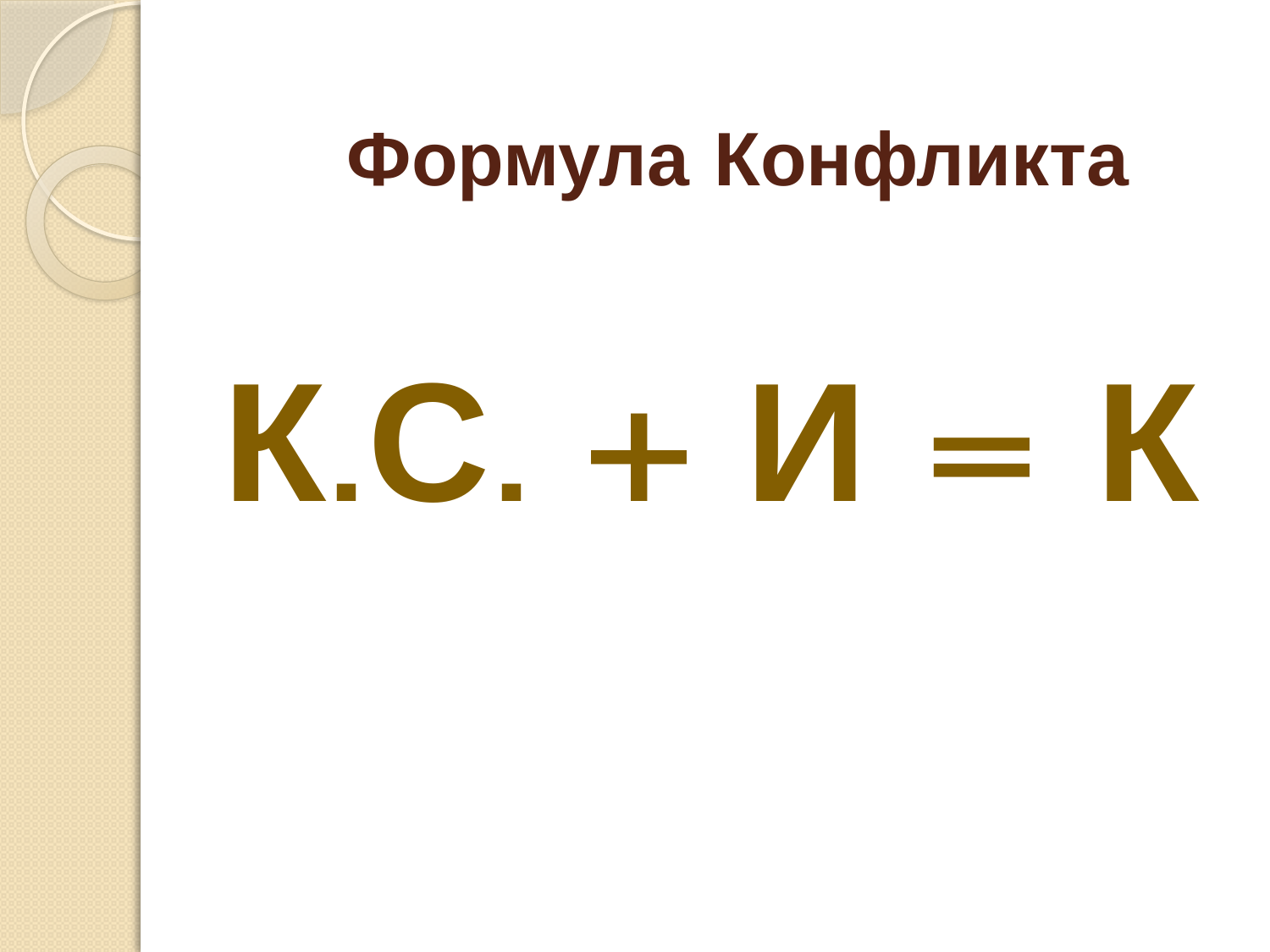

# Формула Конфликта
К.С. + И = К